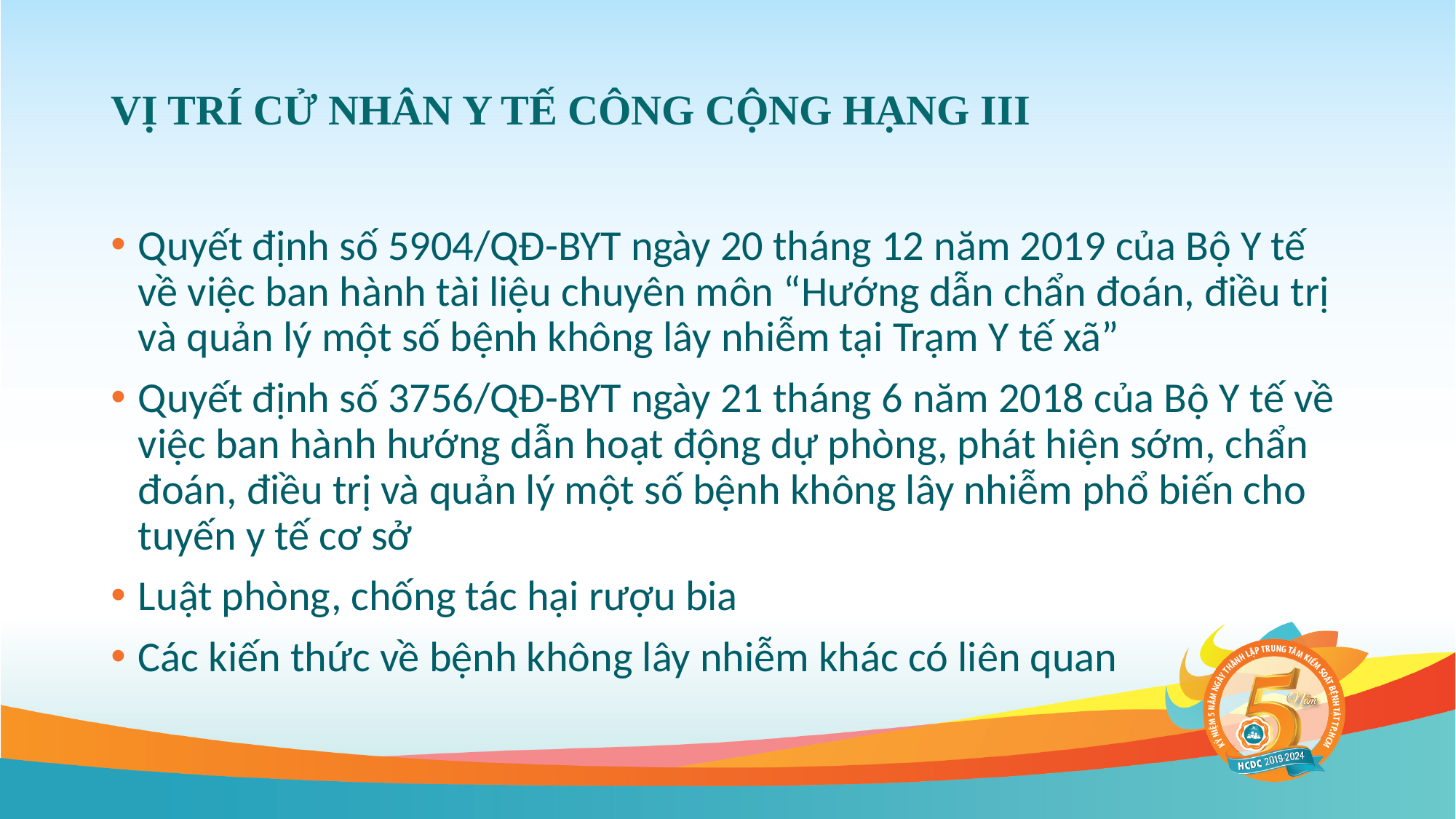

# VỊ TRÍ CỬ NHÂN Y TẾ CÔNG CỘNG HẠNG III
Quyết định số 5904/QĐ-BYT ngày 20 tháng 12 năm 2019 của Bộ Y tế về việc ban hành tài liệu chuyên môn “Hướng dẫn chẩn đoán, điều trị và quản lý một số bệnh không lây nhiễm tại Trạm Y tế xã”
Quyết định số 3756/QĐ-BYT ngày 21 tháng 6 năm 2018 của Bộ Y tế về việc ban hành hướng dẫn hoạt động dự phòng, phát hiện sớm, chẩn đoán, điều trị và quản lý một số bệnh không lây nhiễm phổ biến cho tuyến y tế cơ sở
Luật phòng, chống tác hại rượu bia
Các kiến thức về bệnh không lây nhiễm khác có liên quan